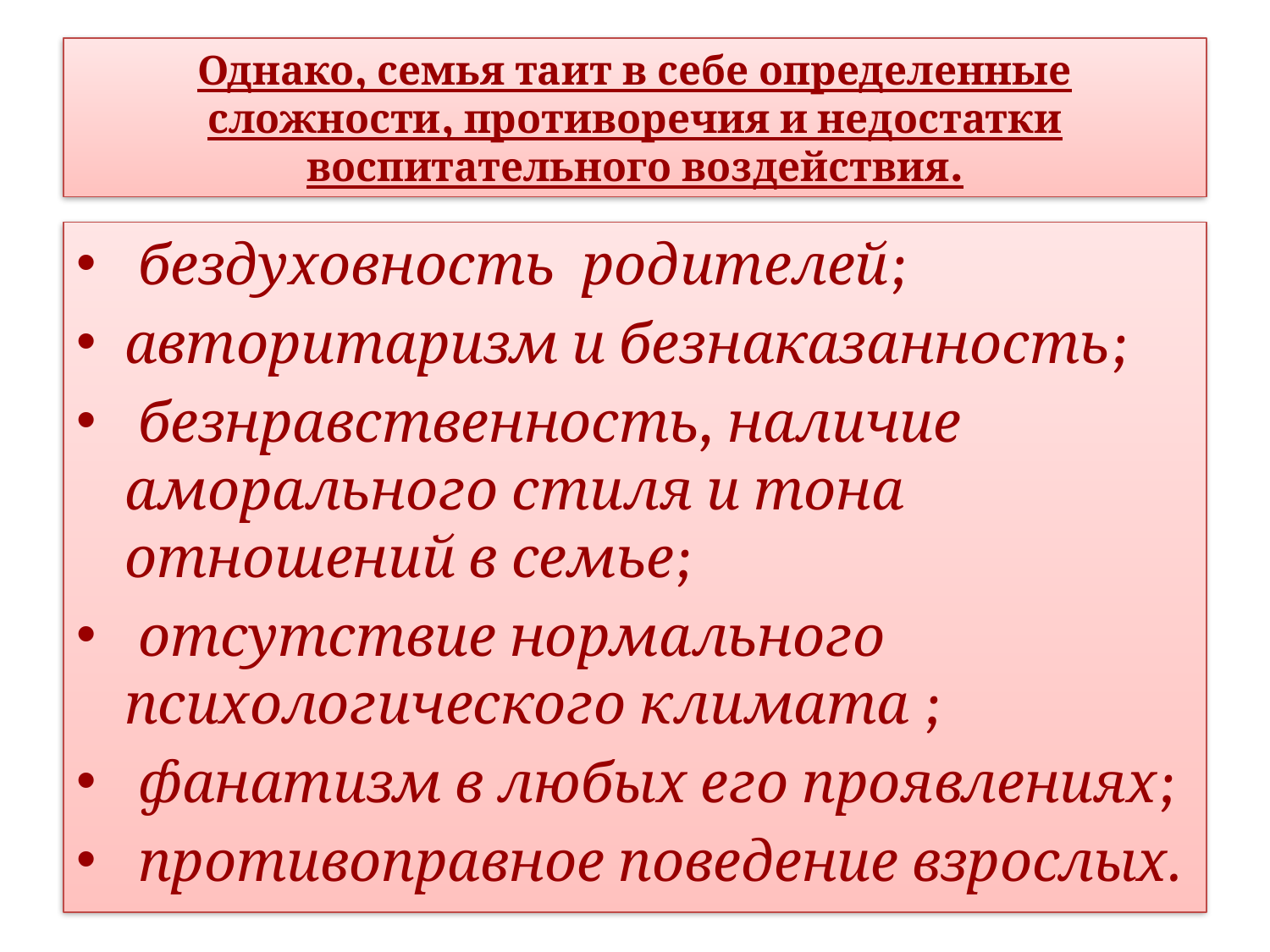

# Однако, семья таит в себе определенные сложности, противоречия и недостатки воспитательного воздействия.
 бездуховность  родителей;
авторитаризм и безнаказанность;
 безнравственность, наличие аморального стиля и тона отношений в семье;
 отсутствие нормального психологического климата ;
 фанатизм в любых его проявлениях;
 противоправное поведение взрослых.